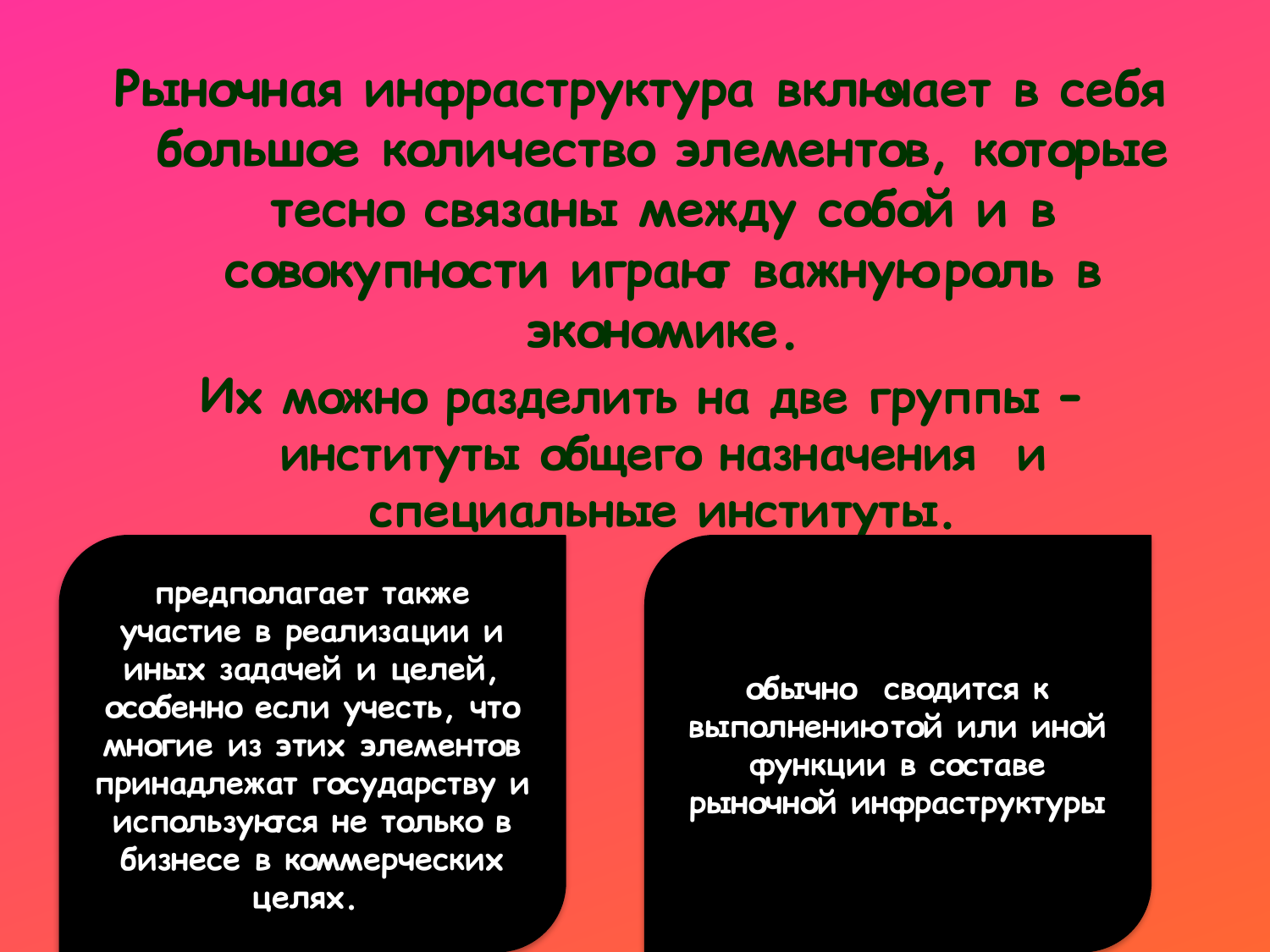

Рыночная инфраструктура включает в себя большое количество элементов, которые тесно связаны между собой и в совокупности играют важную роль в экономике.
Их можно разделить на две группы –институты общего назначения  и специальные институты.
предполагает также участие в реализации и иных задачей и целей, особенно если учесть, что многие из этих элементов принадлежат государству и используются не только в бизнесе в коммерческих целях.
обычно  сводится к выполнению той или иной функции в составе рыночной инфраструктуры